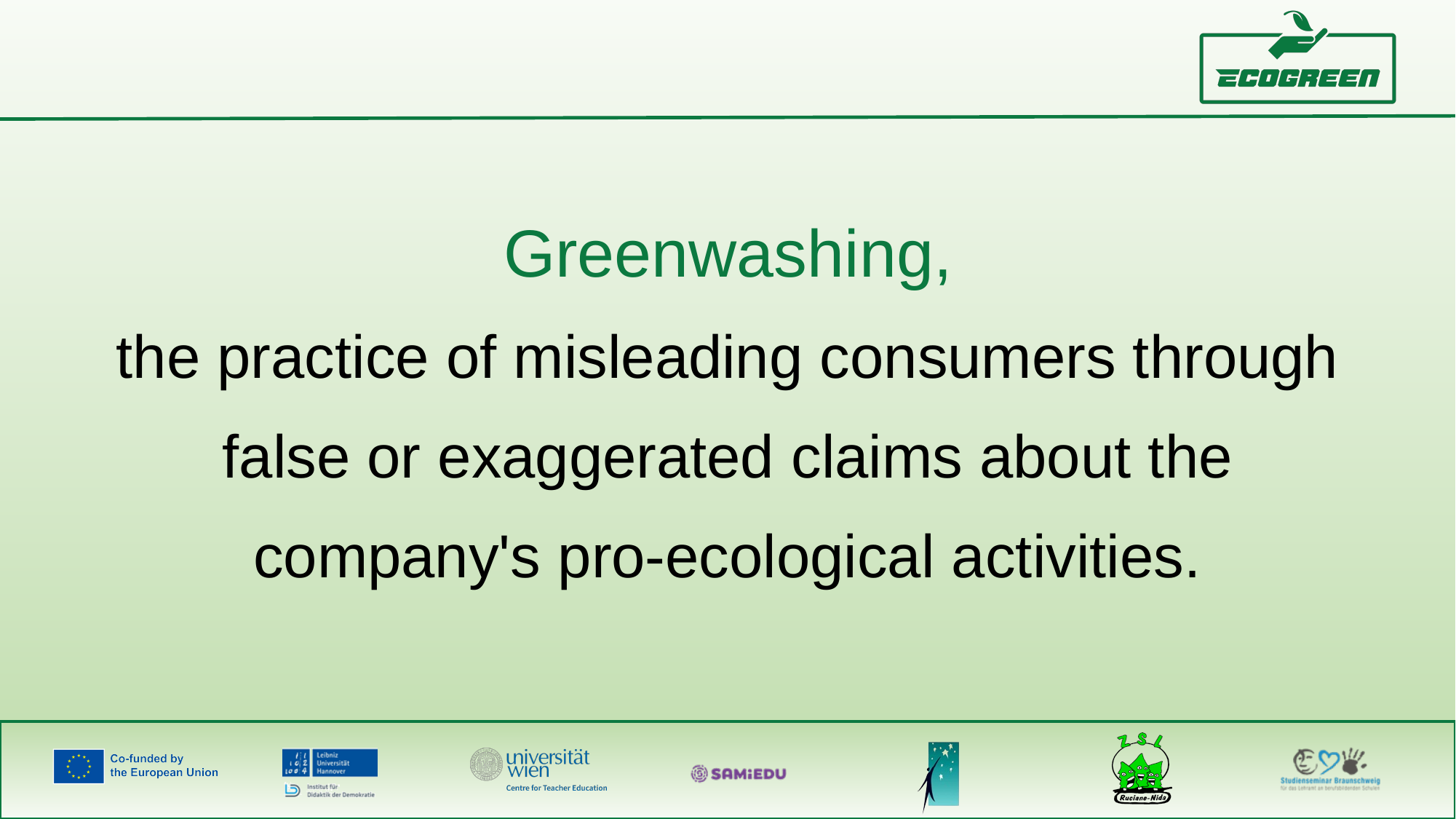

Greenwashing,
the practice of misleading consumers through false or exaggerated claims about the company's pro-ecological activities.